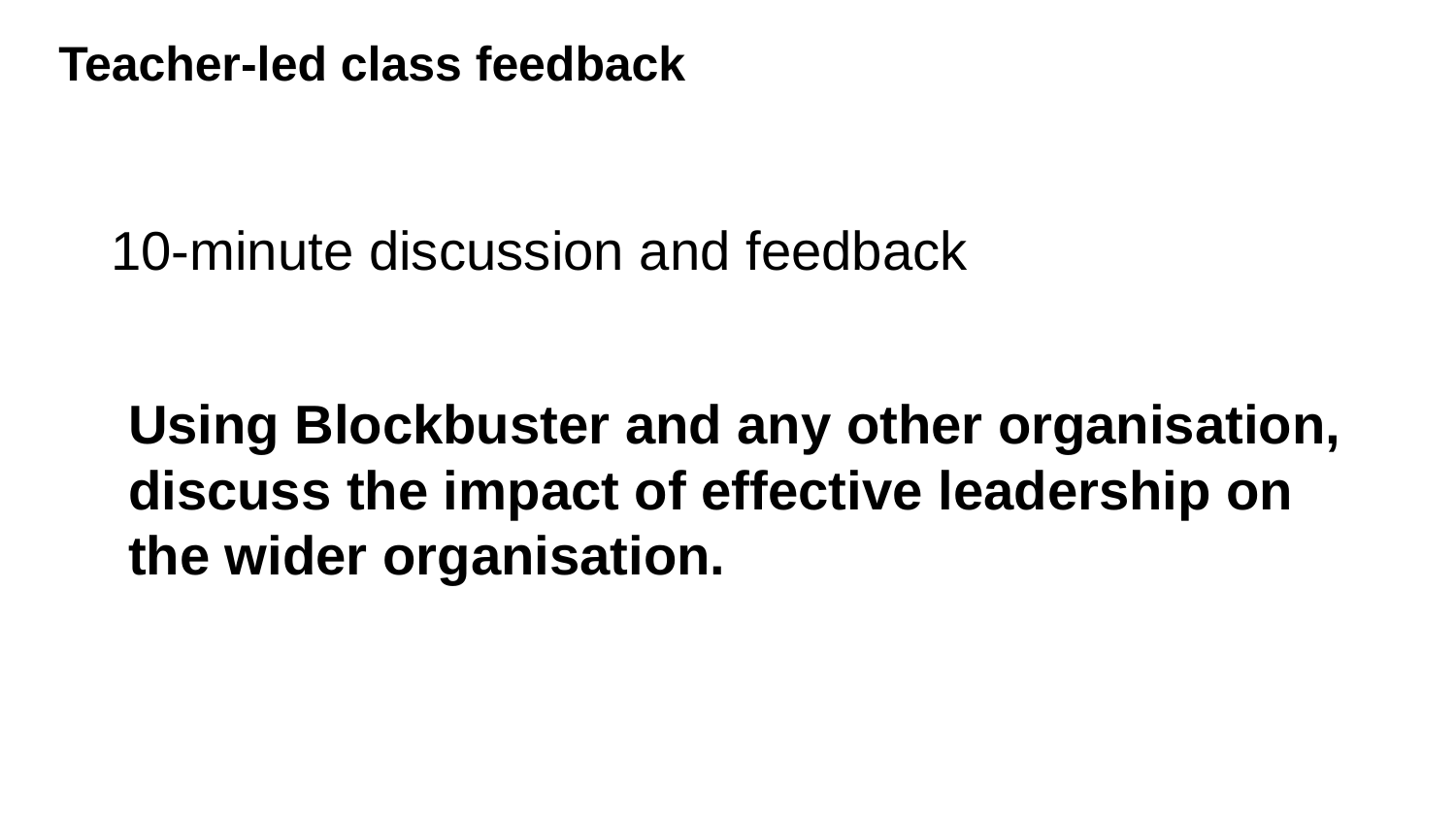

# Teacher-led class feedback
10-minute discussion and feedback

Using Blockbuster and any other organisation, discuss the impact of effective leadership on the wider organisation.